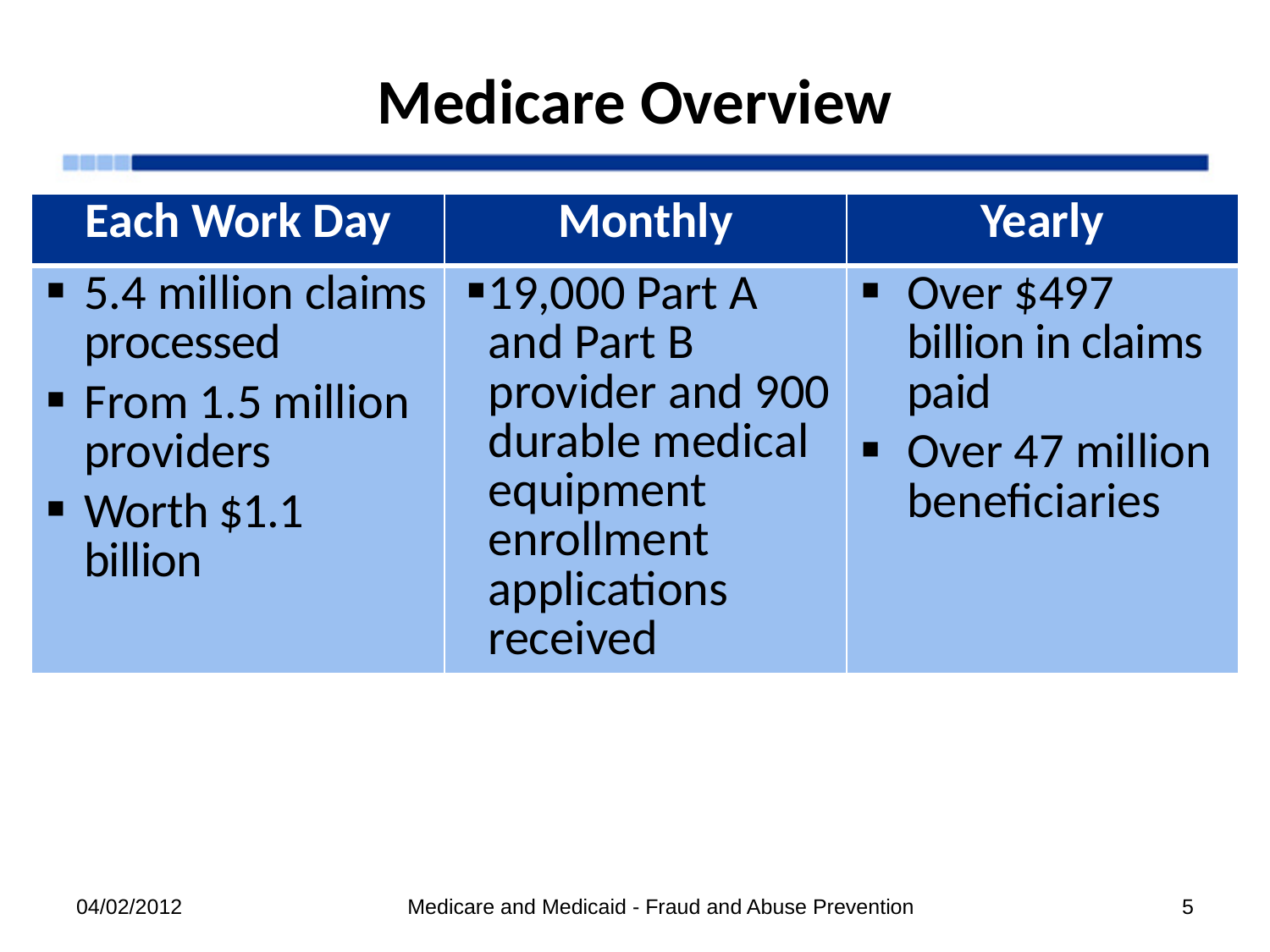

# Medicare Overview
| Each Work Day | Monthly | Yearly |
| --- | --- | --- |
| 5.4 million claims processed From 1.5 million providers Worth $1.1 billion | 19,000 Part A and Part B provider and 900 durable medical equipment enrollment applications received | Over $497 billion in claims paid Over 47 million beneficiaries |
04/02/2012
Medicare and Medicaid - Fraud and Abuse Prevention
5